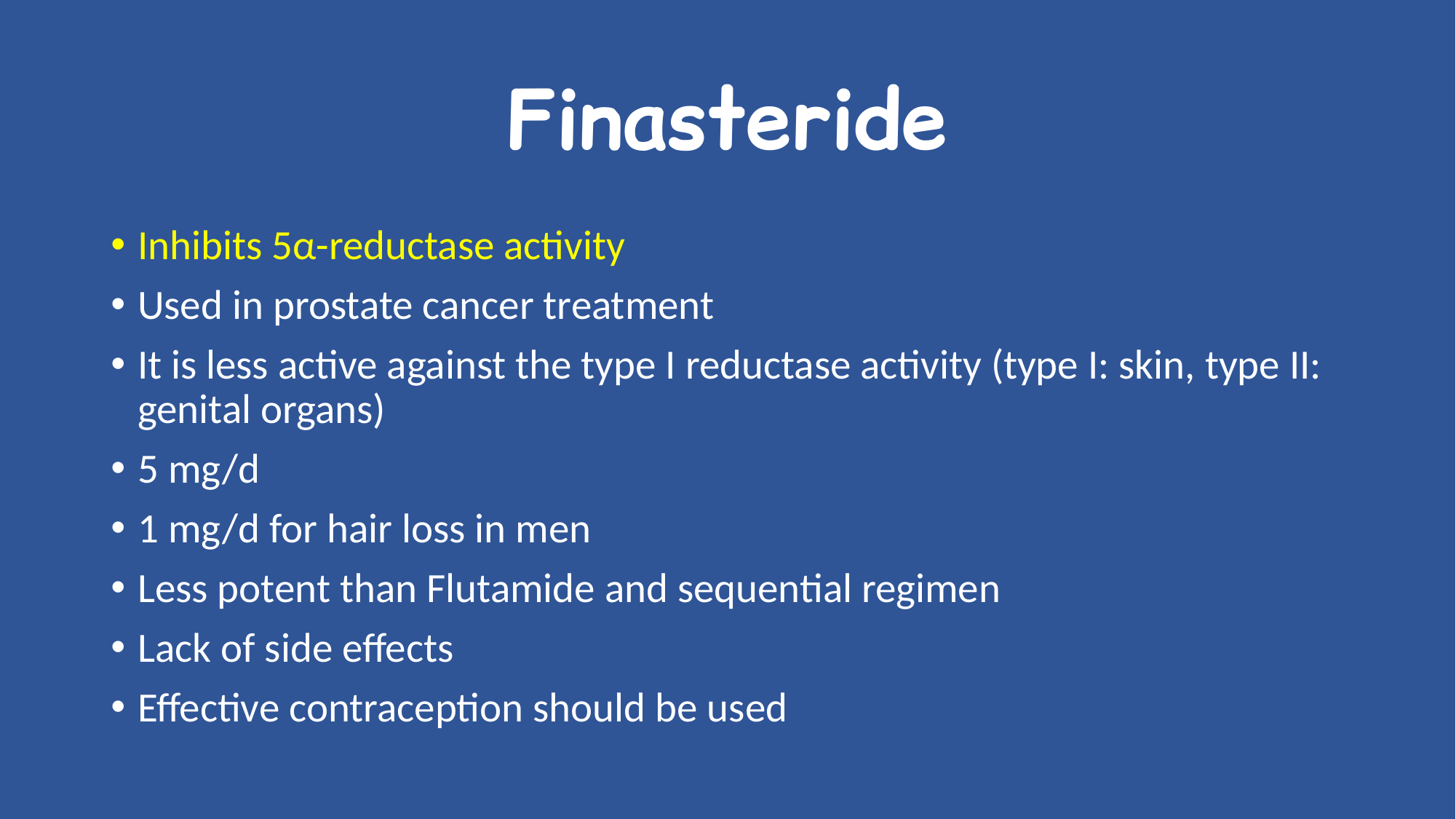

# Finasteride
Inhibits 5α-reductase activity
Used in prostate cancer treatment
It is less active against the type I reductase activity (type I: skin, type II: genital organs)
5 mg/d
1 mg/d for hair loss in men
Less potent than Flutamide and sequential regimen
Lack of side effects
Effective contraception should be used